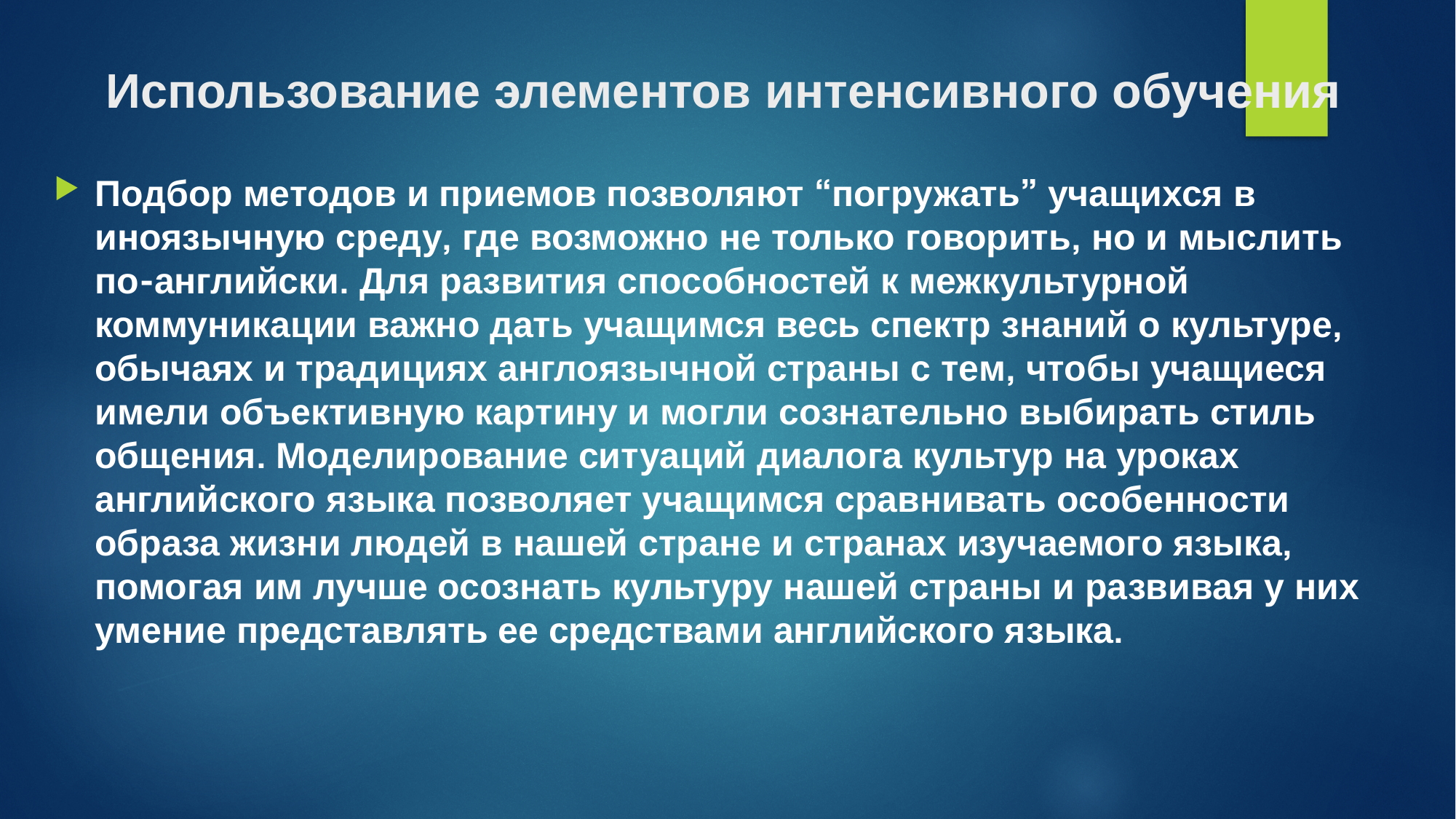

# Использование элементов интенсивного обучения
Подбор методов и приемов позволяют “погружать” учащихся в иноязычную среду, где возможно не только говорить, но и мыслить по-английски. Для развития способностей к межкультурной коммуникации важно дать учащимся весь спектр знаний о культуре, обычаях и традициях англоязычной страны с тем, чтобы учащиеся имели объективную картину и могли сознательно выбирать стиль общения. Моделирование ситуаций диалога культур на уроках английского языка позволяет учащимся сравнивать особенности образа жизни людей в нашей стране и странах изучаемого языка, помогая им лучше осознать культуру нашей страны и развивая у них умение представлять ее средствами английского языка.